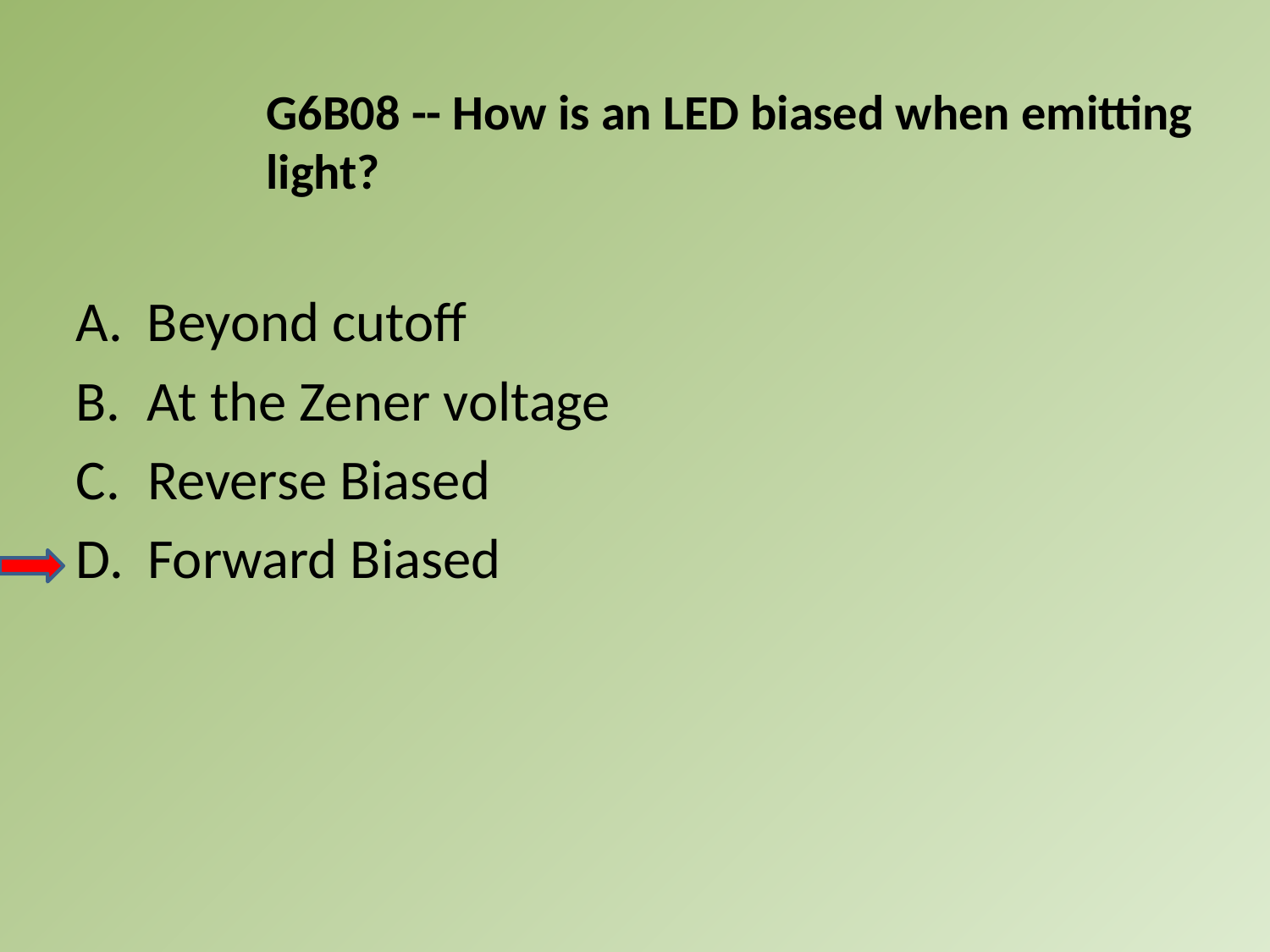

G6B08 -- How is an LED biased when emitting light?
A.	Beyond cutoff
B.	At the Zener voltage
Reverse Biased
Forward Biased